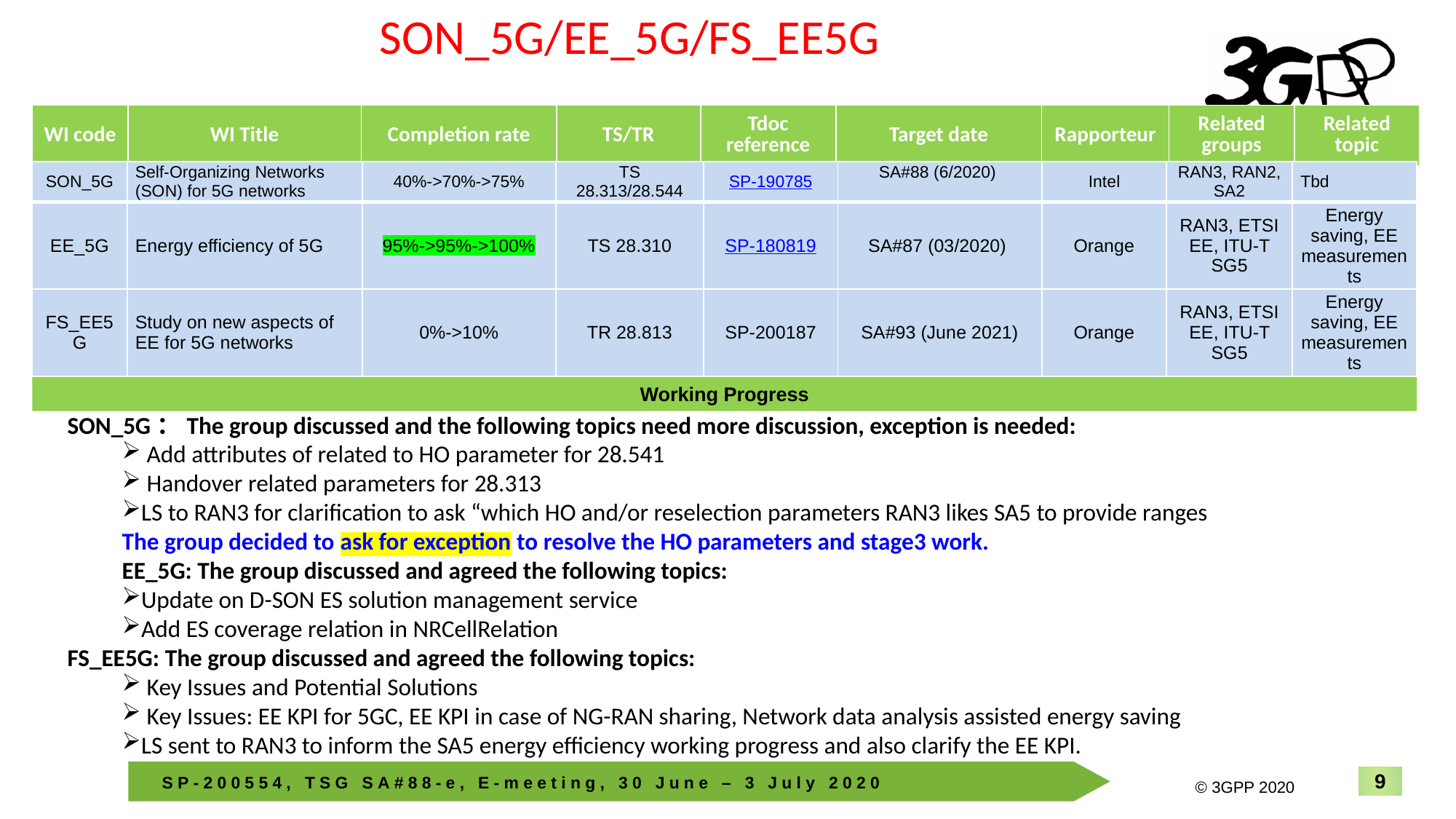

SON_5G/EE_5G/FS_EE5G
| WI code | WI Title | Completion rate | TS/TR | Tdoc reference | Target date | Rapporteur | Related groups | Related topic |
| --- | --- | --- | --- | --- | --- | --- | --- | --- |
| SON\_5G | Self-Organizing Networks (SON) for 5G networks | 40%->70%->75% | TS 28.313/28.544 | SP-190785 | SA#88 (6/2020) | Intel | RAN3, RAN2, SA2 | Tbd |
| --- | --- | --- | --- | --- | --- | --- | --- | --- |
| EE\_5G | Energy efficiency of 5G | 95%->95%->100% | TS 28.310 | SP-180819 | SA#87 (03/2020) | Orange | RAN3, ETSI EE, ITU-T SG5 | Energy saving, EE measurements |
| FS\_EE5G | Study on new aspects of EE for 5G networks | 0%->10% | TR 28.813 | SP-200187 | SA#93 (June 2021) | Orange | RAN3, ETSI EE, ITU-T SG5 | Energy saving, EE measurements |
Working Progress
SON_5G：The group discussed and the following topics need more discussion, exception is needed:
 Add attributes of related to HO parameter for 28.541
 Handover related parameters for 28.313
LS to RAN3 for clarification to ask “which HO and/or reselection parameters RAN3 likes SA5 to provide ranges
The group decided to ask for exception to resolve the HO parameters and stage3 work.
EE_5G: The group discussed and agreed the following topics:
Update on D-SON ES solution management service
Add ES coverage relation in NRCellRelation
FS_EE5G: The group discussed and agreed the following topics:
 Key Issues and Potential Solutions
 Key Issues: EE KPI for 5GC, EE KPI in case of NG-RAN sharing, Network data analysis assisted energy saving
LS sent to RAN3 to inform the SA5 energy efficiency working progress and also clarify the EE KPI.